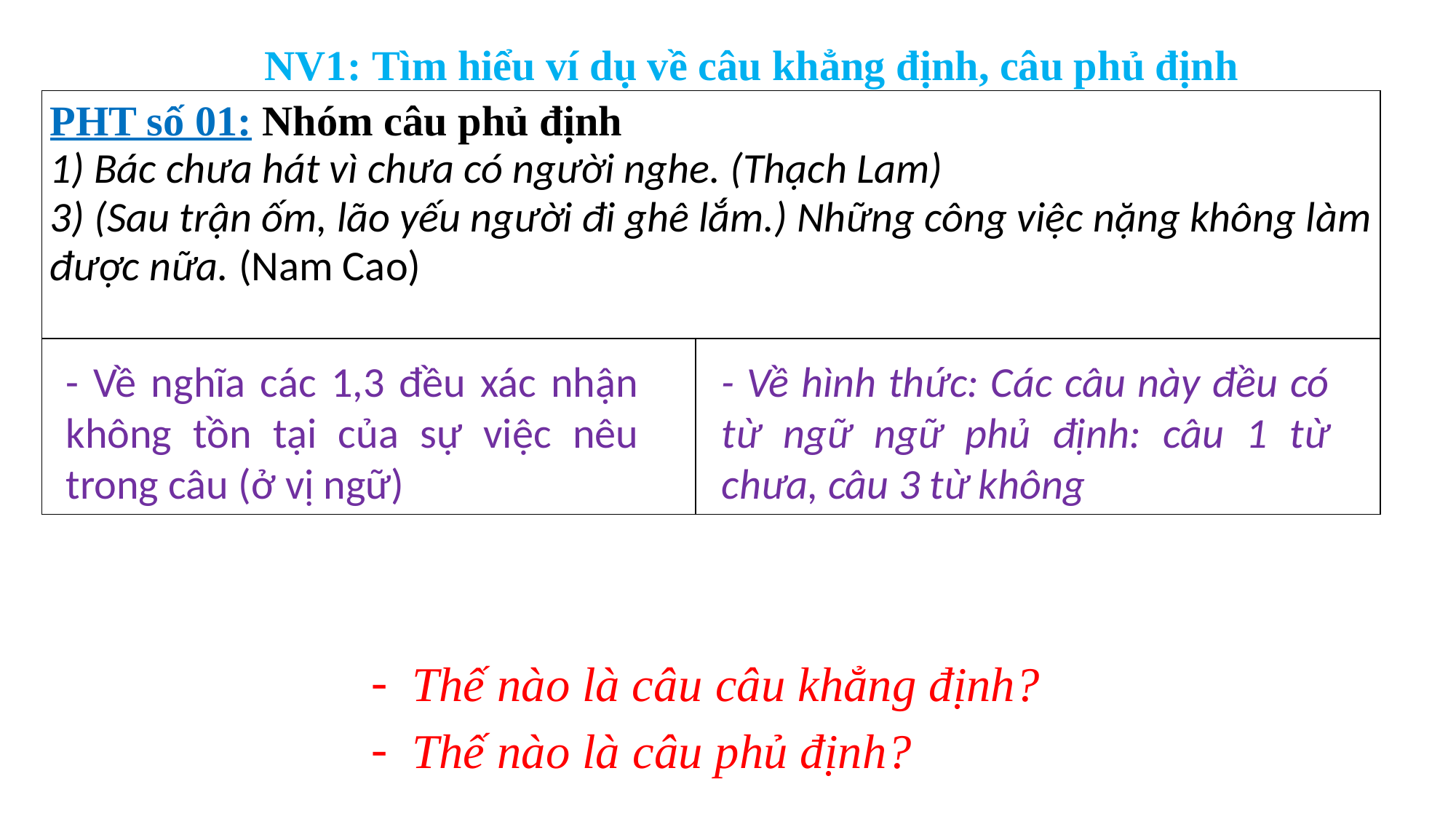

NV1: Tìm hiểu ví dụ về câu khẳng định, câu phủ định
| PHT số 01: Nhóm câu phủ định 1) Bác chưa hát vì chưa có người nghe. (Thạch Lam) 3) (Sau trận ốm, lão yếu người đi ghê lắm.) Những công việc nặng không làm được nữa. (Nam Cao) |  |
| --- | --- |
|  |  |
- Về nghĩa các 1,3 đều xác nhận không tồn tại của sự việc nêu trong câu (ở vị ngữ)
- Về hình thức: Các câu này đều có từ ngữ ngữ phủ định: câu 1 từ chưa, câu 3 từ không

Thế nào là câu câu khẳng định?
Thế nào là câu phủ định?